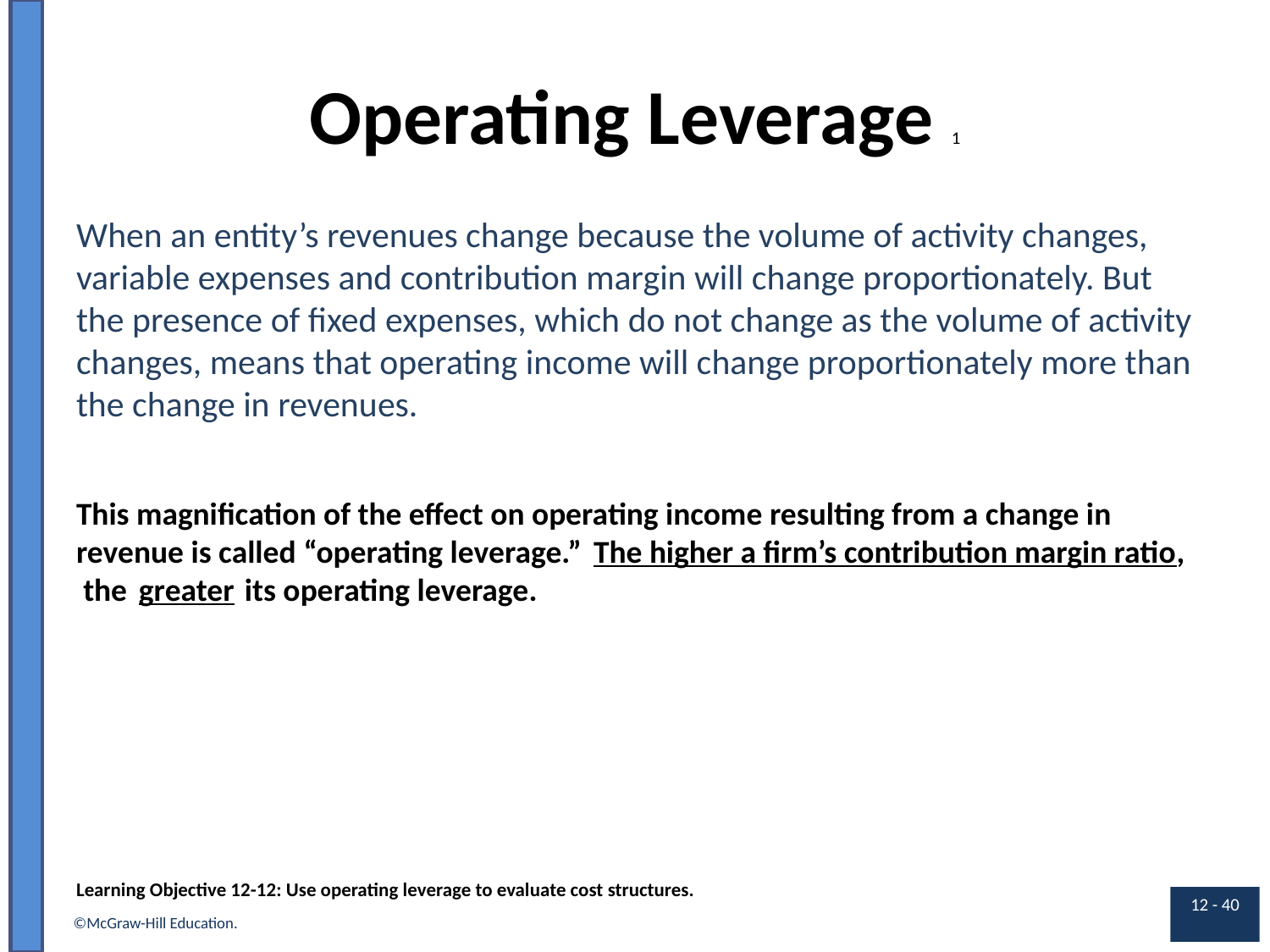

# Operating Leverage 1
When an entity’s revenues change because the volume of activity changes, variable expenses and contribution margin will change proportionately. But the presence of fixed expenses, which do not change as the volume of activity changes, means that operating income will change proportionately more than the change in revenues.
This magnification of the effect on operating income resulting from a change in revenue is called “operating leverage.” begin underline The higher a firm’s contribution margin ratio, end underline the begin underline greater end underline its operating leverage.
Learning Objective 12-12: Use operating leverage to evaluate cost structures.